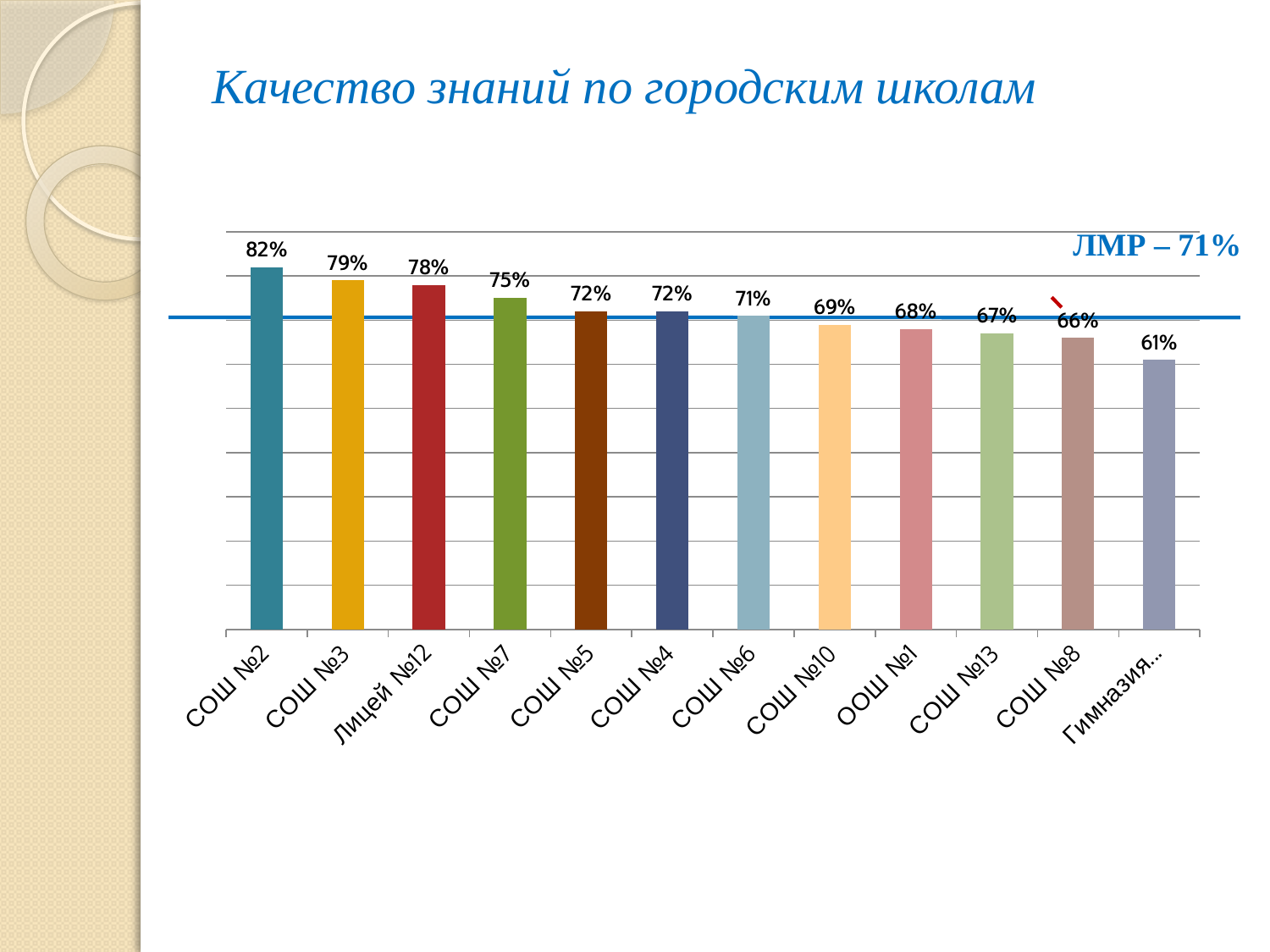

# Качество знаний по городским школам

### Chart

| Category |  |
|---|---|
| СОШ №2 | 0.8200000000000006 |
| СОШ №3 | 0.79 |
| Лицей №12 | 0.78 |
| СОШ №7 | 0.7500000000000014 |
| СОШ №5 | 0.7200000000000006 |
| СОШ №4 | 0.7200000000000006 |
| СОШ №6 | 0.7100000000000006 |
| СОШ №10 | 0.6900000000000006 |
| ООШ №1 | 0.68 |
| СОШ №13 | 0.6700000000000018 |
| СОШ №8 | 0.6600000000000018 |
| Гимназия №11 | 0.6100000000000007 |
ЛМР – 71%